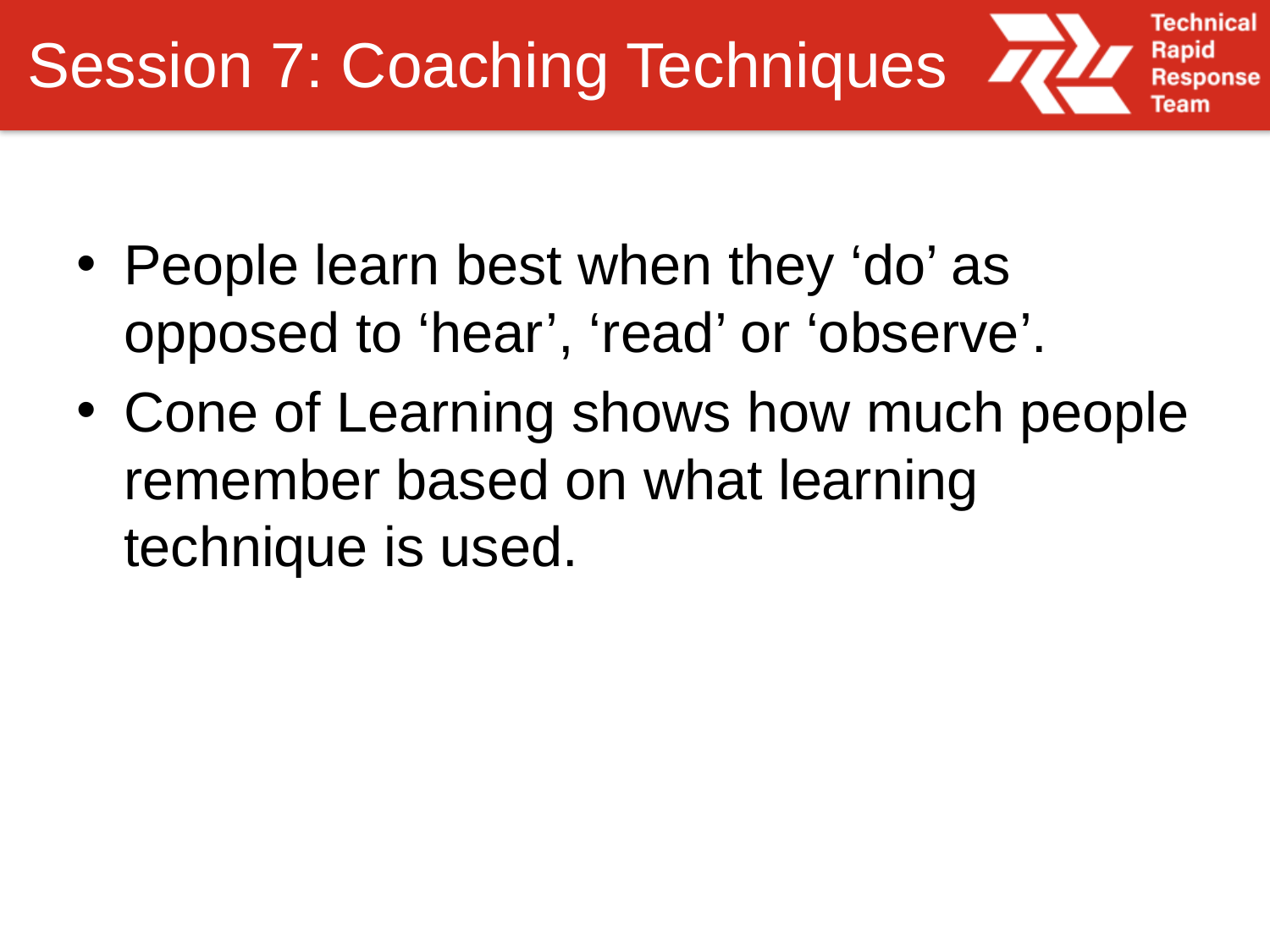

# Session 7: Coaching Techniques
People learn best when they ‘do’ as opposed to ‘hear’, ‘read’ or ‘observe’.
Cone of Learning shows how much people remember based on what learning technique is used.